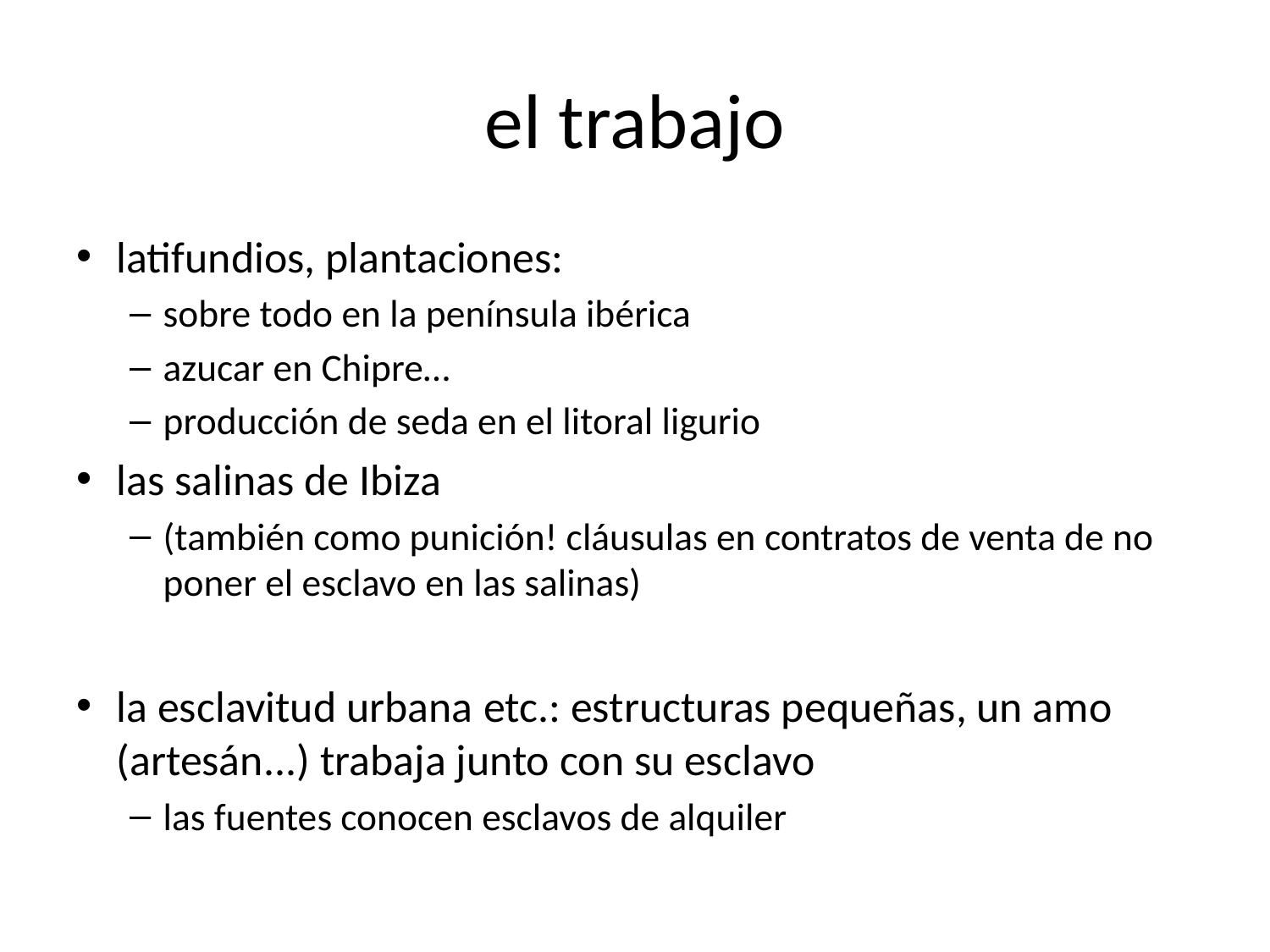

# el trabajo
latifundios, plantaciones:
sobre todo en la península ibérica
azucar en Chipre…
producción de seda en el litoral ligurio
las salinas de Ibiza
(también como punición! cláusulas en contratos de venta de no poner el esclavo en las salinas)

la esclavitud urbana etc.: estructuras pequeñas, un amo (artesán...) trabaja junto con su esclavo
las fuentes conocen esclavos de alquiler